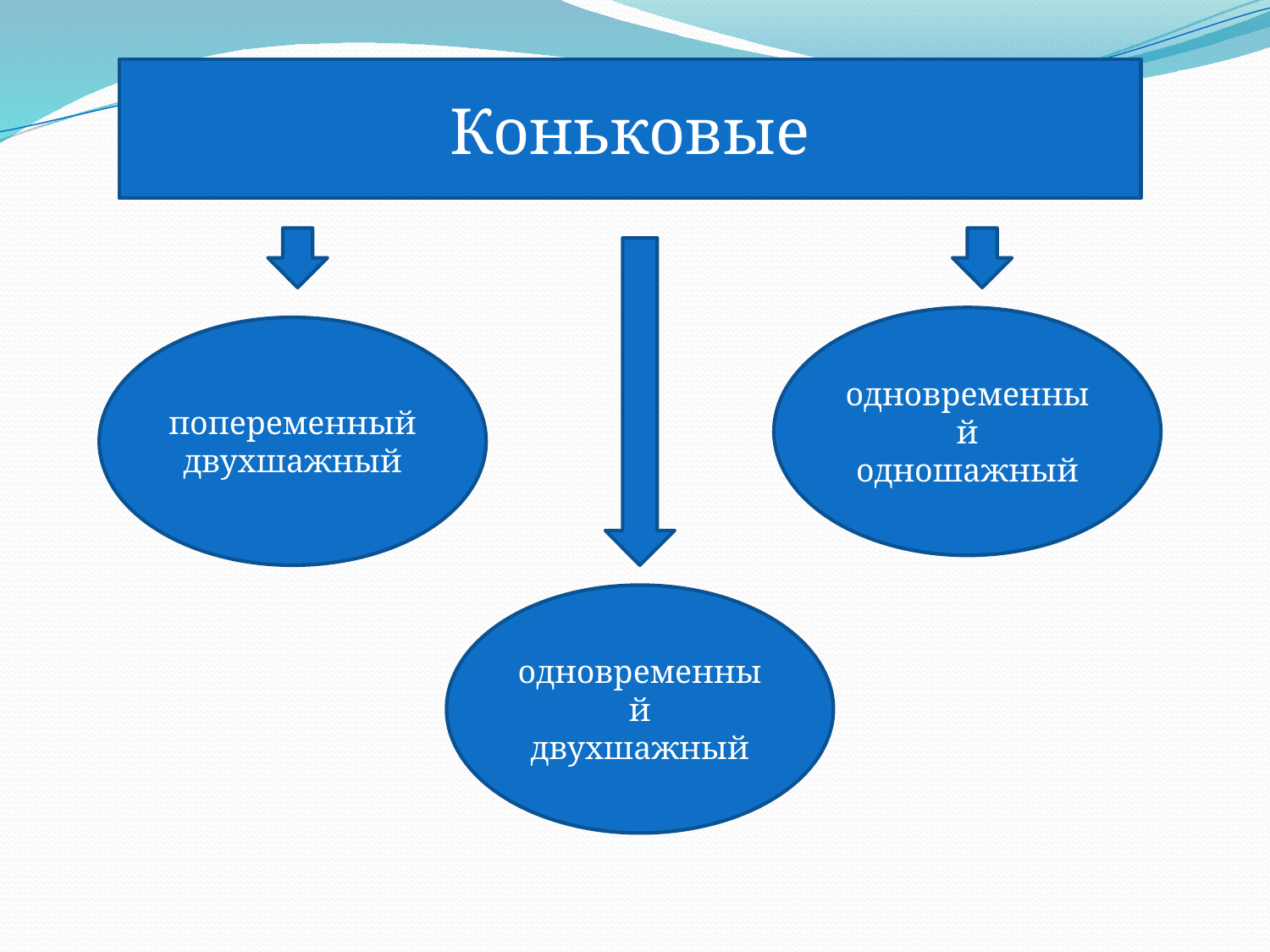

Коньковые

одновременный одношажный
попеременный двухшажный
одновременный двухшажный